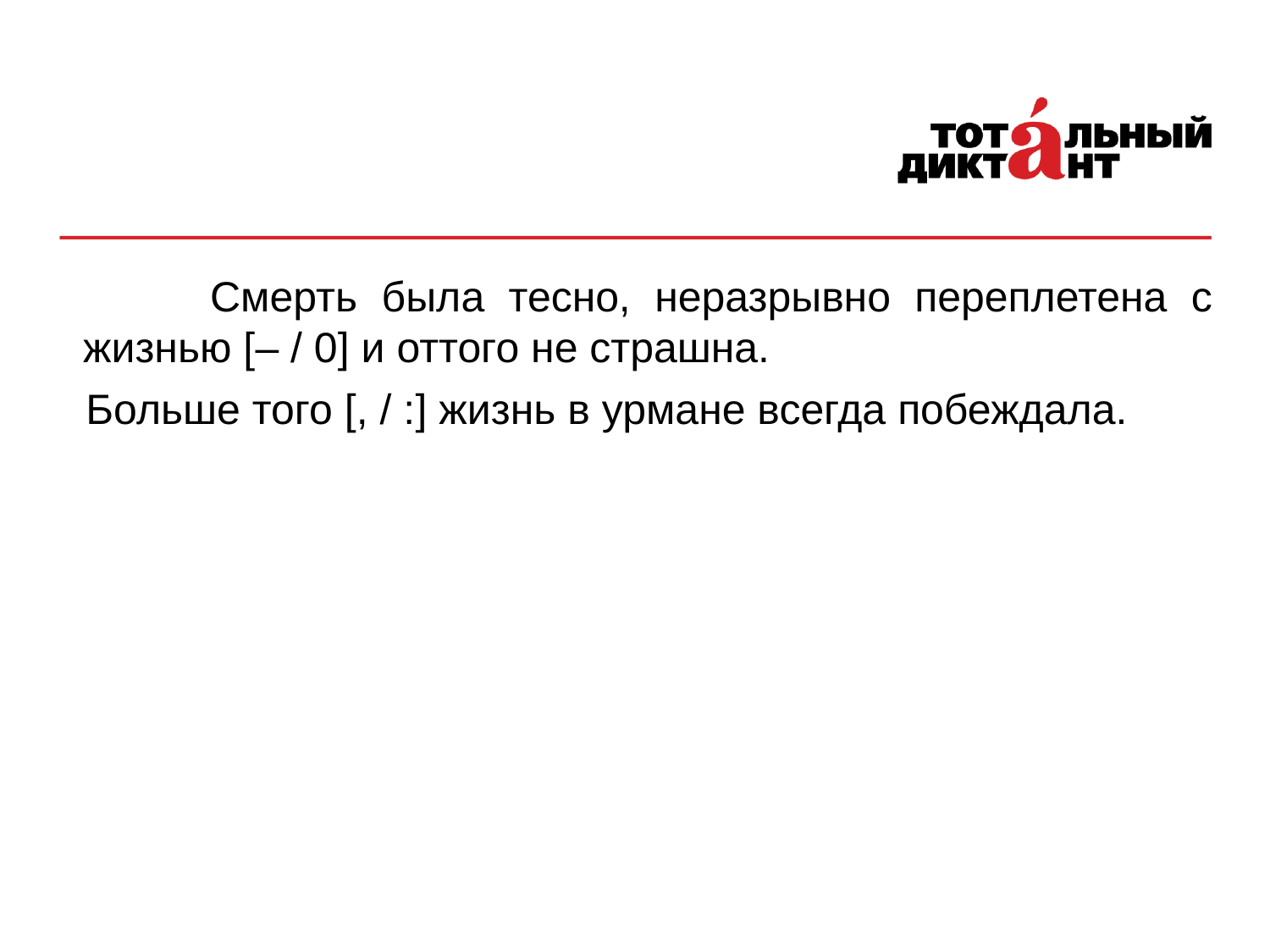

Смерть была тесно, неразрывно переплетена с жизнью [– / 0] и оттого не страшна.
Больше того [, / :] жизнь в урмане всегда побеждала.